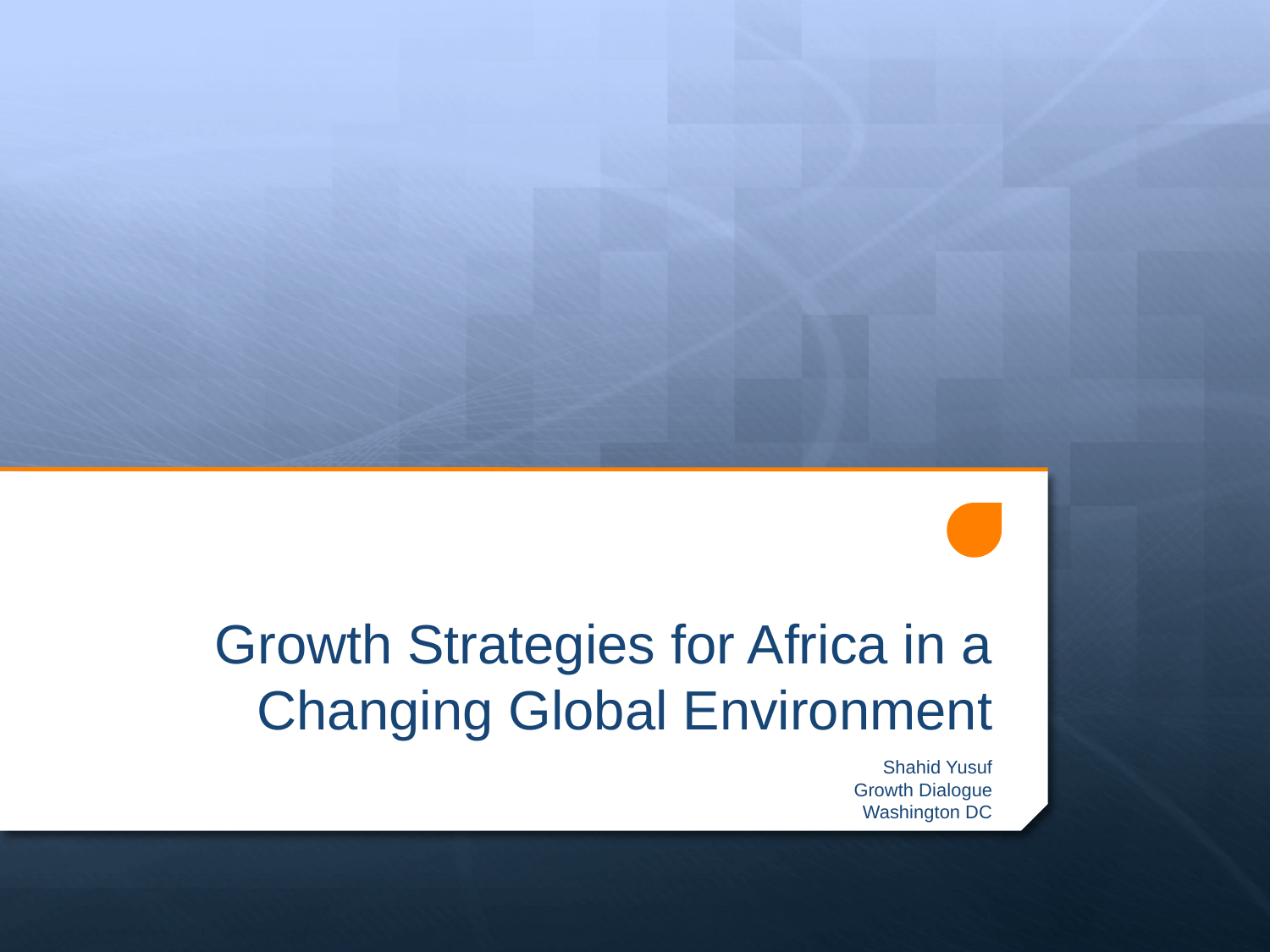

# Growth Strategies for Africa in a Changing Global Environment
Shahid Yusuf
Growth Dialogue
Washington DC